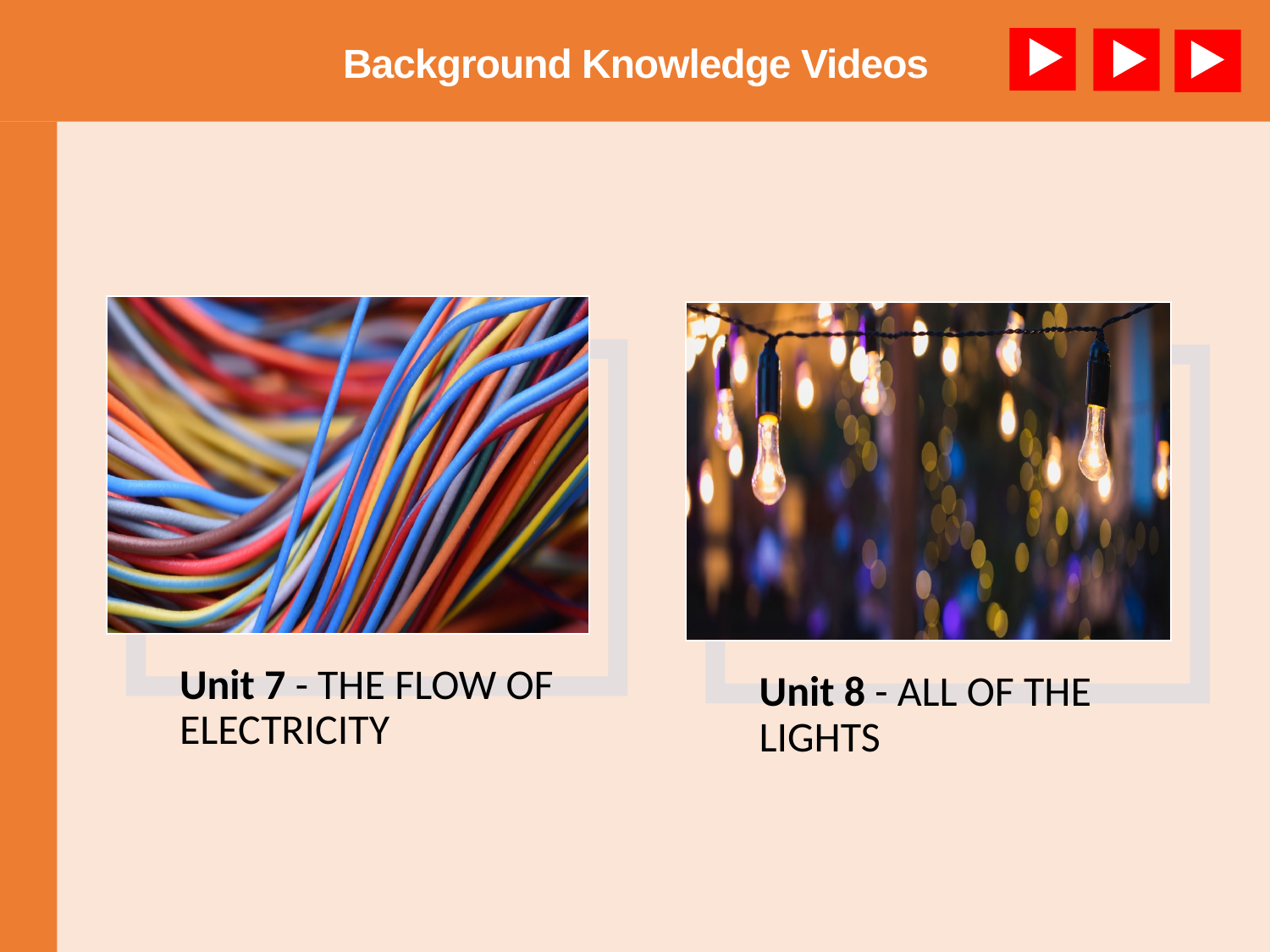

Background Knowledge Videos

Unit 7 - THE FLOW OF ELECTRICITY

Unit 8 - ALL OF THE LIGHTS